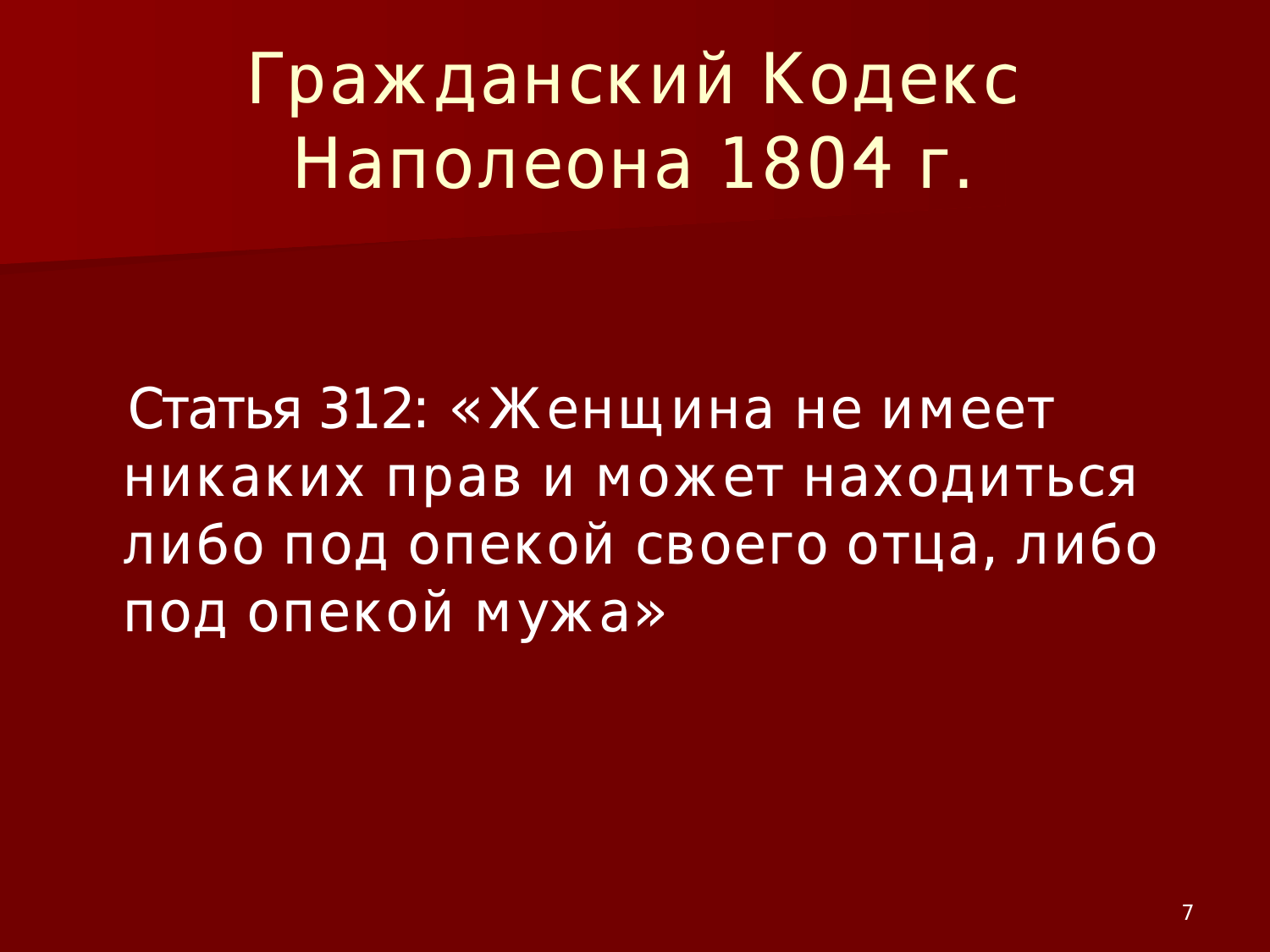

# Гражданский Кодекс Наполеона 1804 г.
   Статья 312: «Женщина не имеет никаких прав и может находиться либо под опекой своего отца, либо под опекой мужа»
7